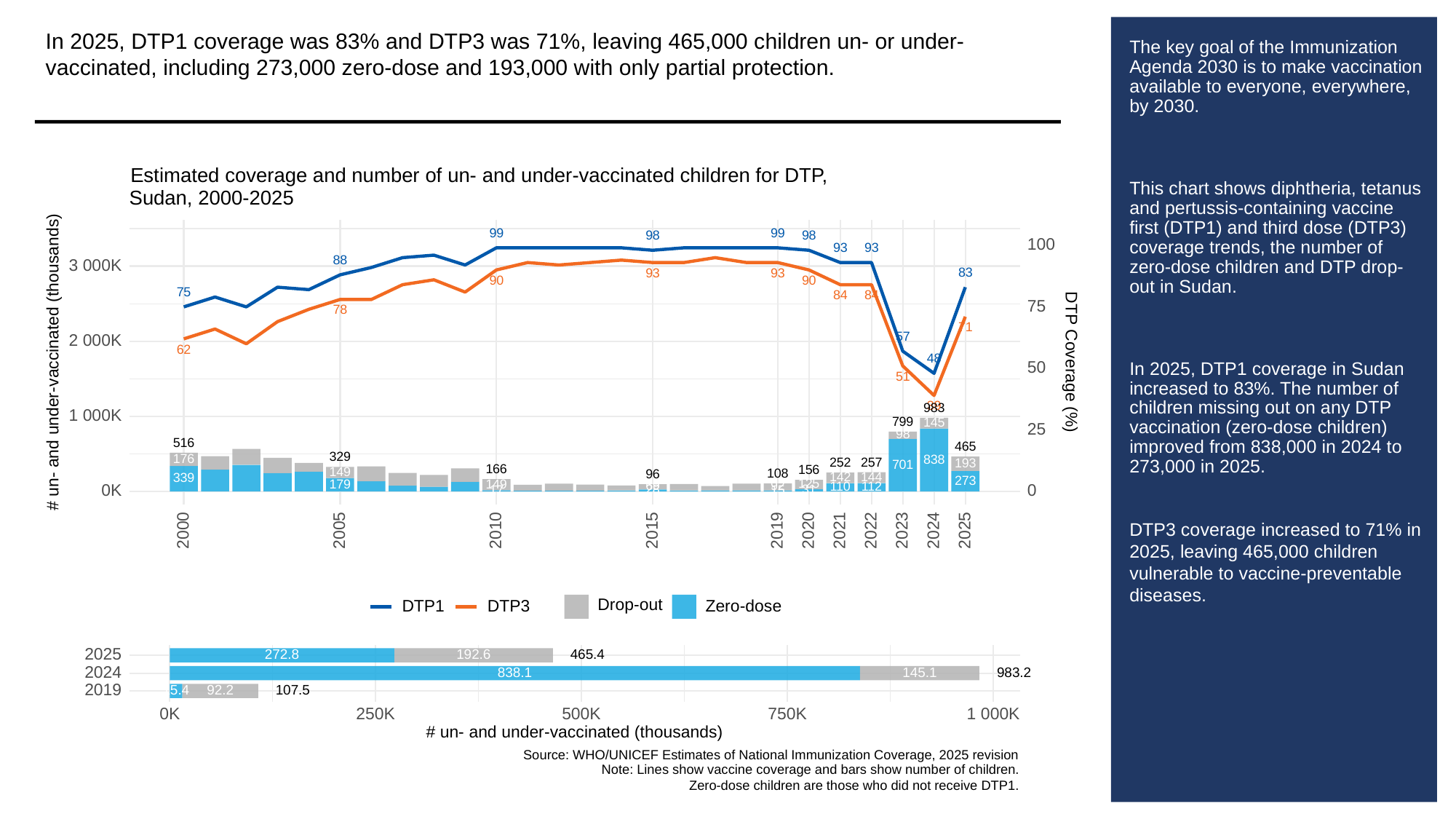

In 2025, DTP1 coverage was 83% and DTP3 was 71%, leaving 465,000 children un- or under-vaccinated, including 273,000 zero-dose and 193,000 with only partial protection.
# The key goal of the Immunization Agenda 2030 is to make vaccination available to everyone, everywhere, by 2030.

This chart shows diphtheria, tetanus and pertussis-containing vaccine first (DTP1) and third dose (DTP3) coverage trends, the number of zero-dose children and DTP drop-out in Sudan.

In 2025, DTP1 coverage in Sudan increased to 83%. The number of children missing out on any DTP vaccination (zero-dose children) improved from 838,000 in 2024 to 273,000 in 2025.

DTP3 coverage increased to 71% in 2025, leaving 465,000 children vulnerable to vaccine-preventable diseases.

Estimated coverage and number of un- and under-vaccinated children for DTP,
Sudan, 2000-2025

99
99
98
98
100
93
93

88

3 000K

83
93
93
90
90
75
84
84
75

78
71
57
2 000K

62
# un- and under-vaccinated (thousands)
DTP Coverage (%)
48
50
51

39
983
1 000K

799

145
25

98

516

465

329

176
838

257
252
193
701

166
156

149

108

96

144

142
339

273

125

149
179

69
92
110
112

0K
0
31

28

15
17

2023
2000
2005
2010
2015
2019
2020
2021
2022
2024
2025

Drop-out
DTP3
Zero-dose
DTP1

2025
272.8
192.6
465.4

2024
838.1
983.2
145.1

2019
15.4
92.2
107.5

0K
250K
500K
750K
1 000K
# un- and under-vaccinated (thousands)
Source: WHO/UNICEF Estimates of National Immunization Coverage, 2025 revision
Note: Lines show vaccine coverage and bars show number of children.
Zero-dose children are those who did not receive DTP1.